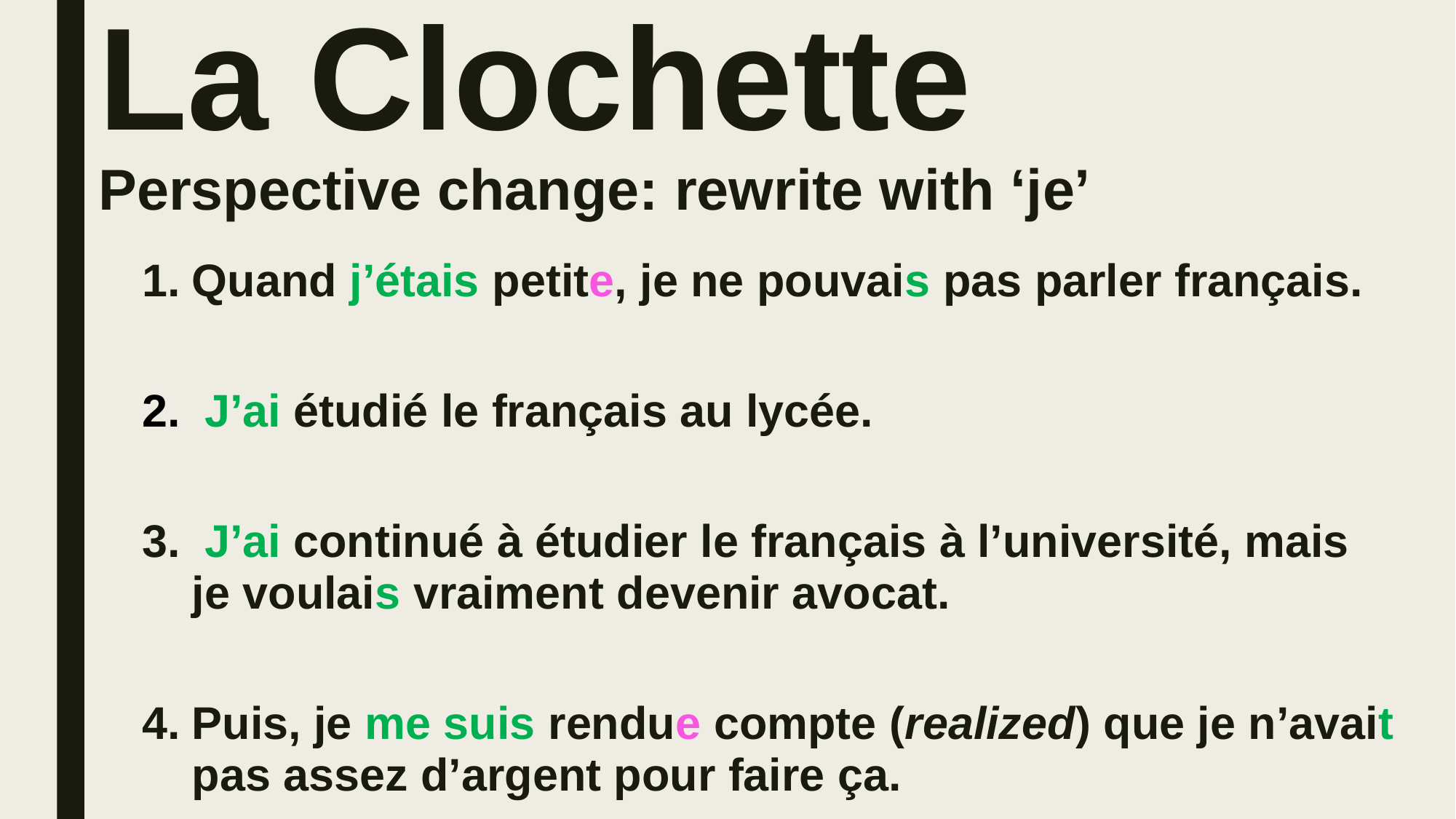

# La Clochette Perspective change: rewrite with ‘je’
Quand j’étais petite, je ne pouvais pas parler français.

 J’ai étudié le français au lycée.

 J’ai continué à étudier le français à l’université, mais je voulais vraiment devenir avocat.

Puis, je me suis rendue compte (realized) que je n’avait pas assez d’argent pour faire ça.